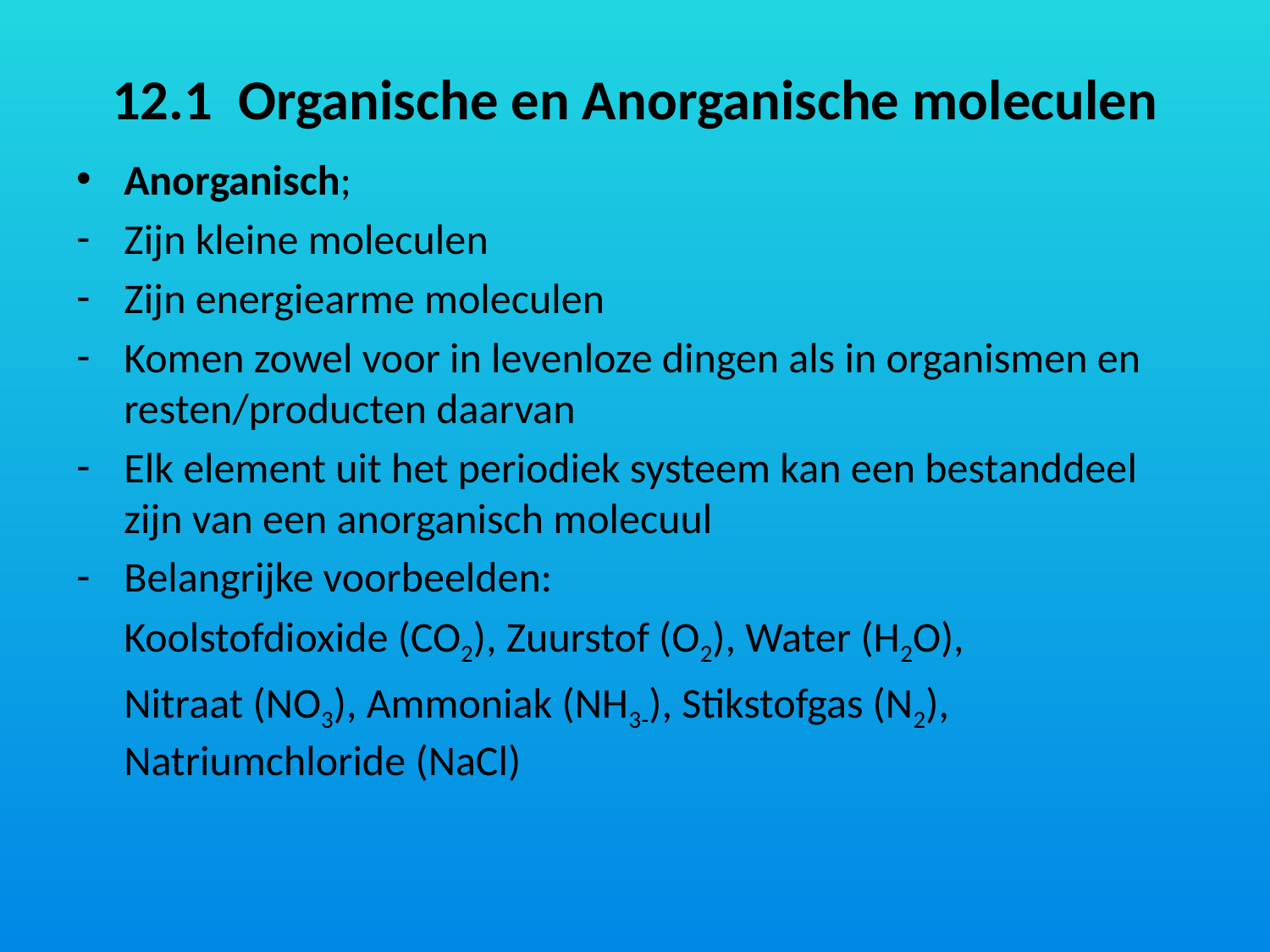

# 12.1  Organische en Anorganische moleculen
Anorganisch;
Zijn kleine moleculen
Zijn energiearme moleculen
Komen zowel voor in levenloze dingen als in organismen en resten/producten daarvan
Elk element uit het periodiek systeem kan een bestanddeel zijn van een anorganisch molecuul
Belangrijke voorbeelden:
	Koolstofdioxide (CO2), Zuurstof (O2), Water (H2O),
	Nitraat (NO3), Ammoniak (NH3-), Stikstofgas (N2), Natriumchloride (NaCl)